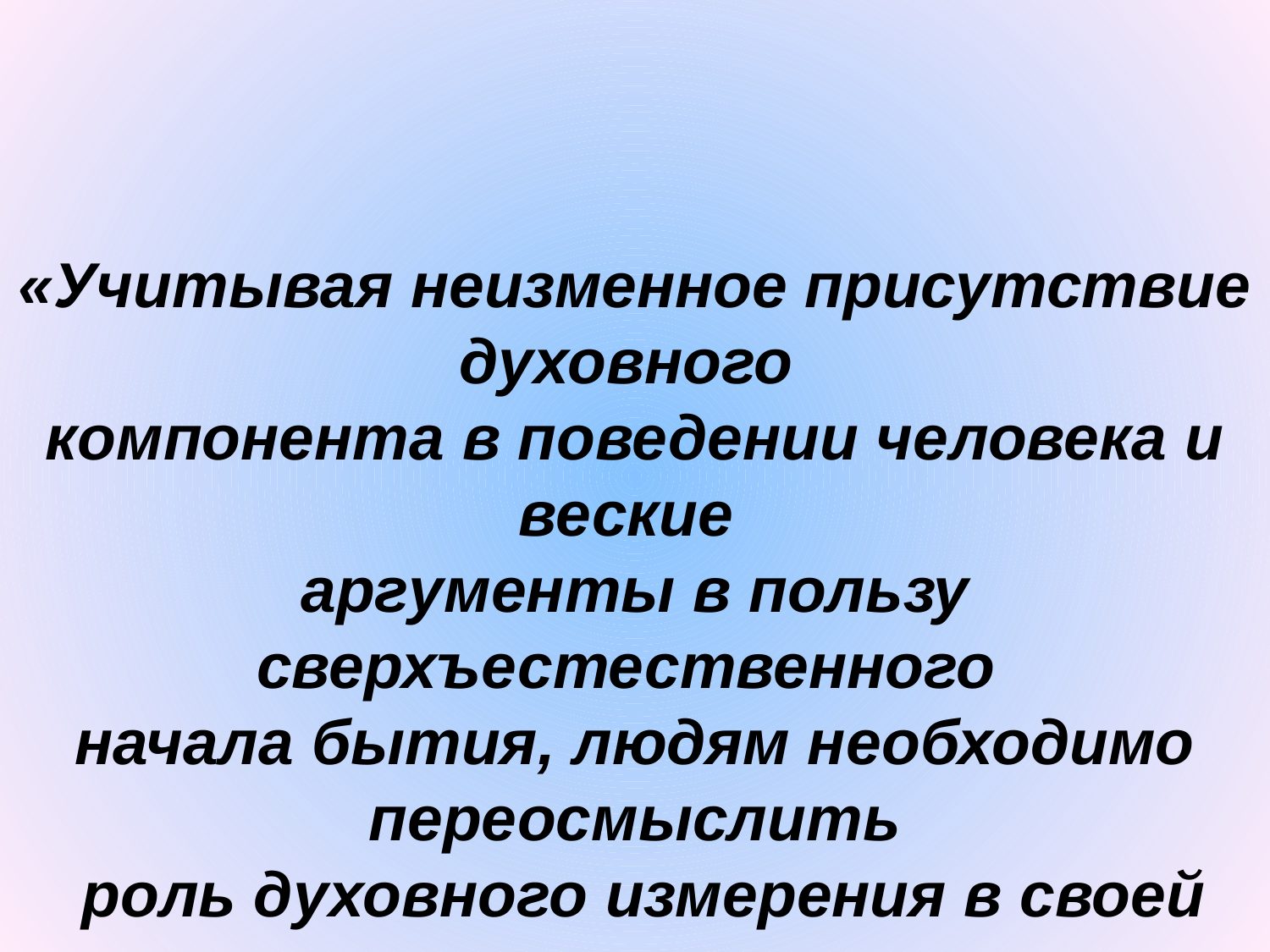

«Учитывая неизменное присутствие духовного
компонента в поведении человека и веские
аргументы в пользу сверхъестественного
начала бытия, людям необходимо переосмыслить
 роль духовного измерения в своей жизни».
                                                                               Бернард Барлесон